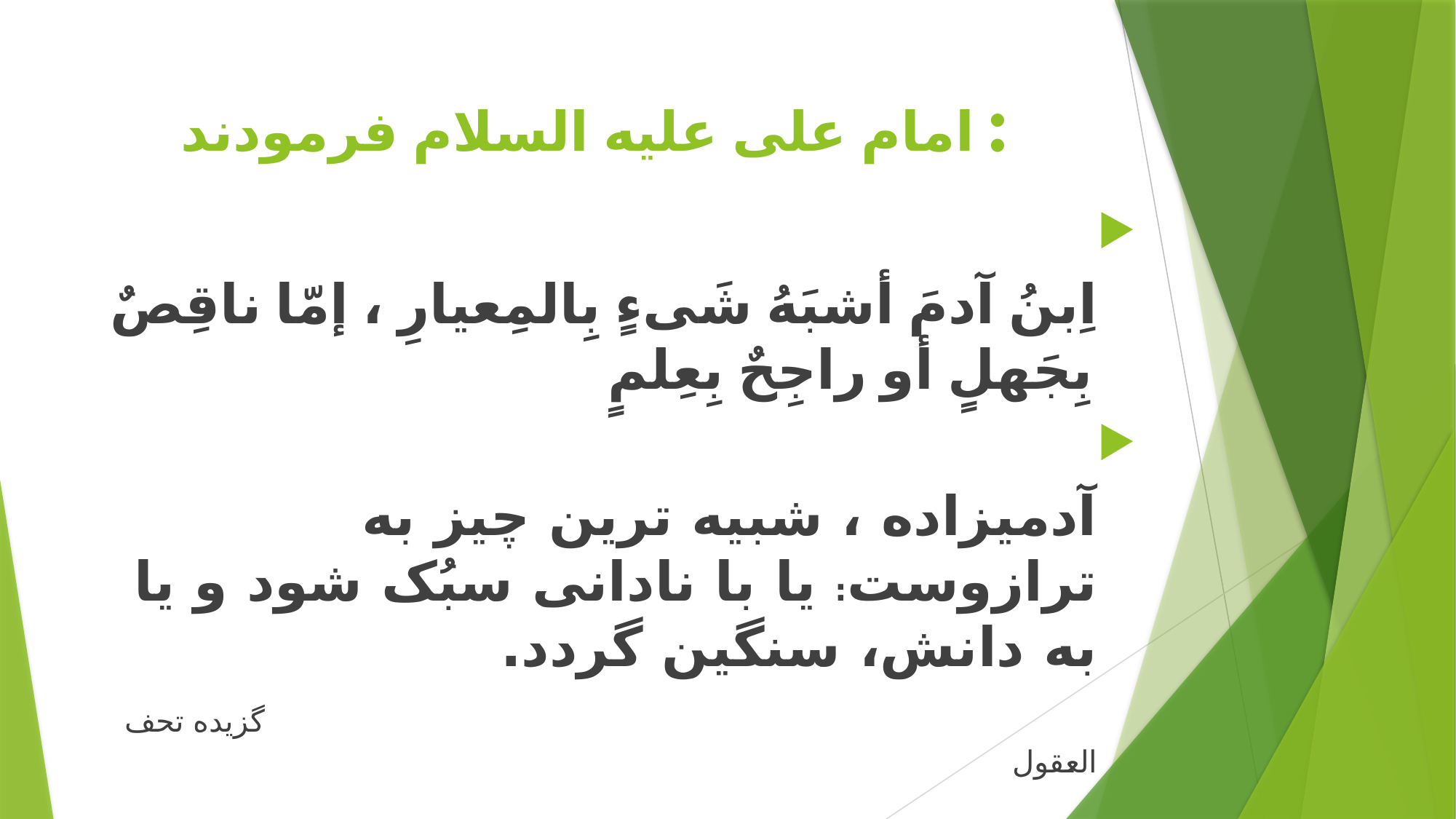

# امام علی علیه السلام فرمودند :
اِبنُ آدمَ أشبَهُ شَى‏ءٍ بِالمِعیارِ ، إمّا ناقِصٌ بِجَهلٍ أو راجِحٌ بِعِلمٍ
آدمیزاده ، شبیه‏ ترین چیز به ترازوست: یا با نادانى سبُک شود و یا به ‏دانش، سنگین گردد.
                                            گزیده تحف العقول